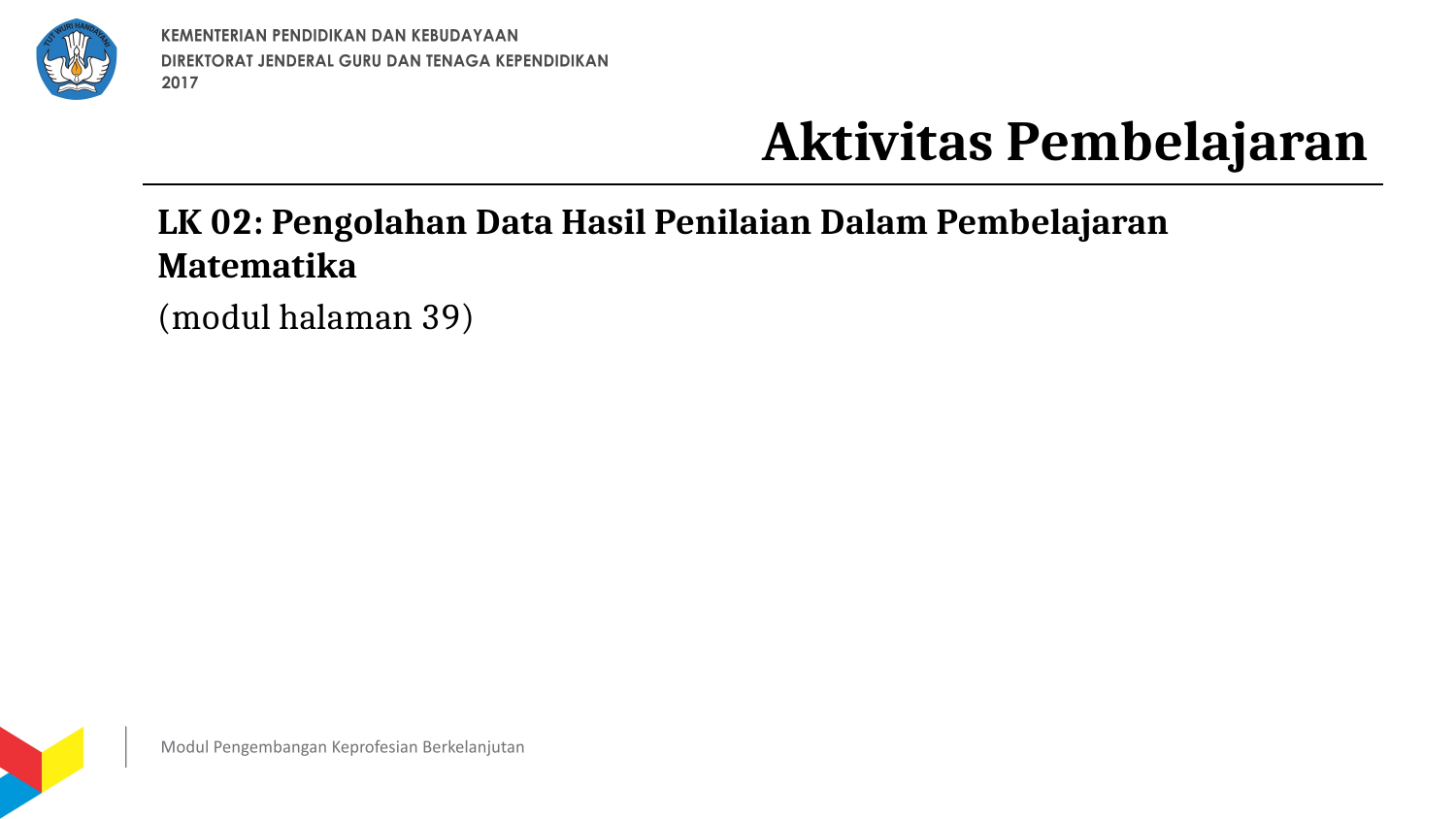

# Aktivitas Pembelajaran
LK 02: Pengolahan Data Hasil Penilaian Dalam Pembelajaran Matematika
(modul halaman 39)